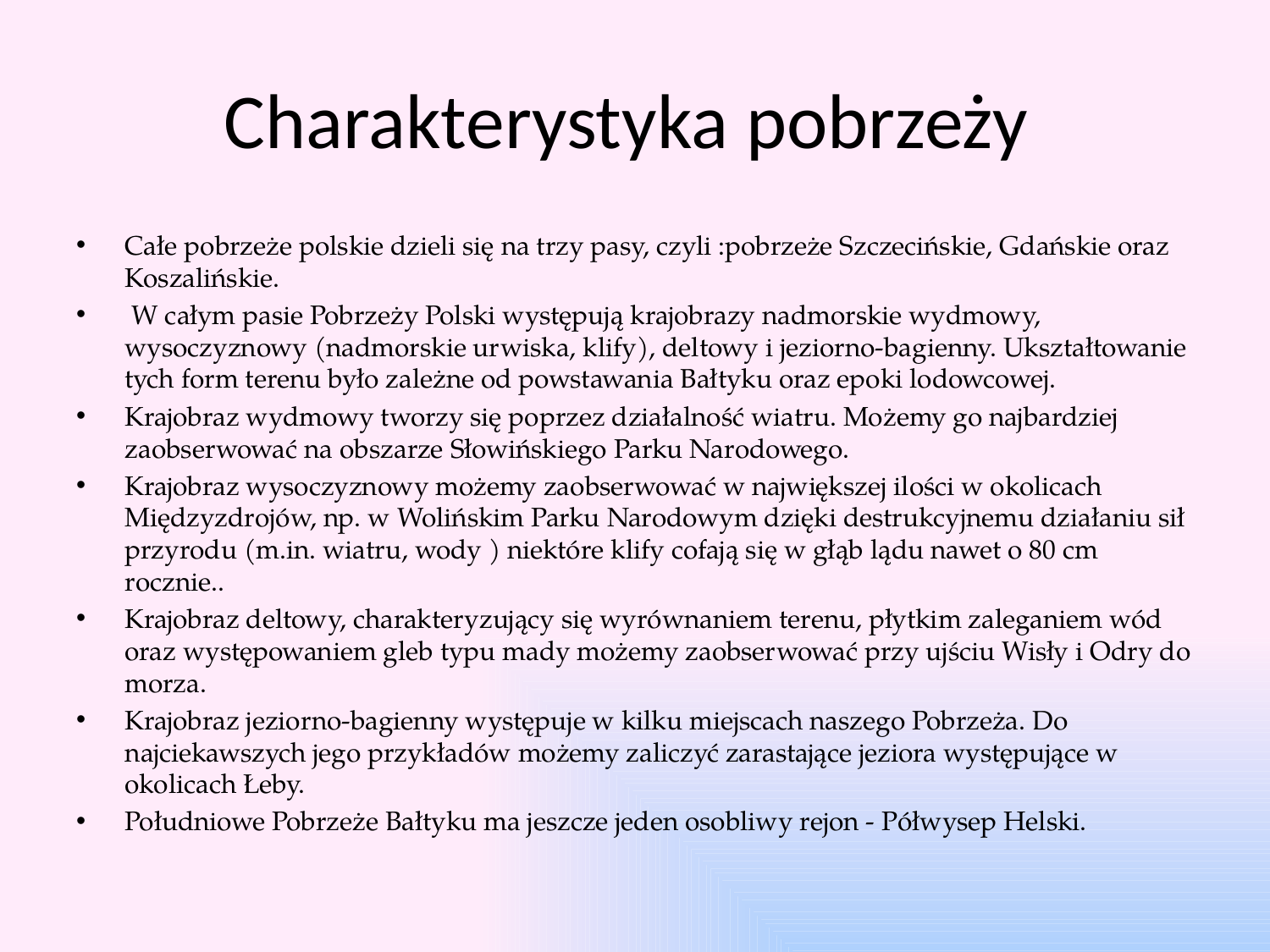

# Charakterystyka pobrzeży
Całe pobrzeże polskie dzieli się na trzy pasy, czyli :pobrzeże Szczecińskie, Gdańskie oraz Koszalińskie.
 W całym pasie Pobrzeży Polski występują krajobrazy nadmorskie wydmowy, wysoczyznowy (nadmorskie urwiska, klify), deltowy i jeziorno-bagienny. Ukształtowanie tych form terenu było zależne od powstawania Bałtyku oraz epoki lodowcowej.
Krajobraz wydmowy tworzy się poprzez działalność wiatru. Możemy go najbardziej zaobserwować na obszarze Słowińskiego Parku Narodowego.
Krajobraz wysoczyznowy możemy zaobserwować w największej ilości w okolicach Międzyzdrojów, np. w Wolińskim Parku Narodowym dzięki destrukcyjnemu działaniu sił przyrodu (m.in. wiatru, wody ) niektóre klify cofają się w głąb lądu nawet o 80 cm rocznie..
Krajobraz deltowy, charakteryzujący się wyrównaniem terenu, płytkim zaleganiem wód oraz występowaniem gleb typu mady możemy zaobserwować przy ujściu Wisły i Odry do morza.
Krajobraz jeziorno-bagienny występuje w kilku miejscach naszego Pobrzeża. Do najciekawszych jego przykładów możemy zaliczyć zarastające jeziora występujące w okolicach Łeby.
Południowe Pobrzeże Bałtyku ma jeszcze jeden osobliwy rejon - Półwysep Helski.